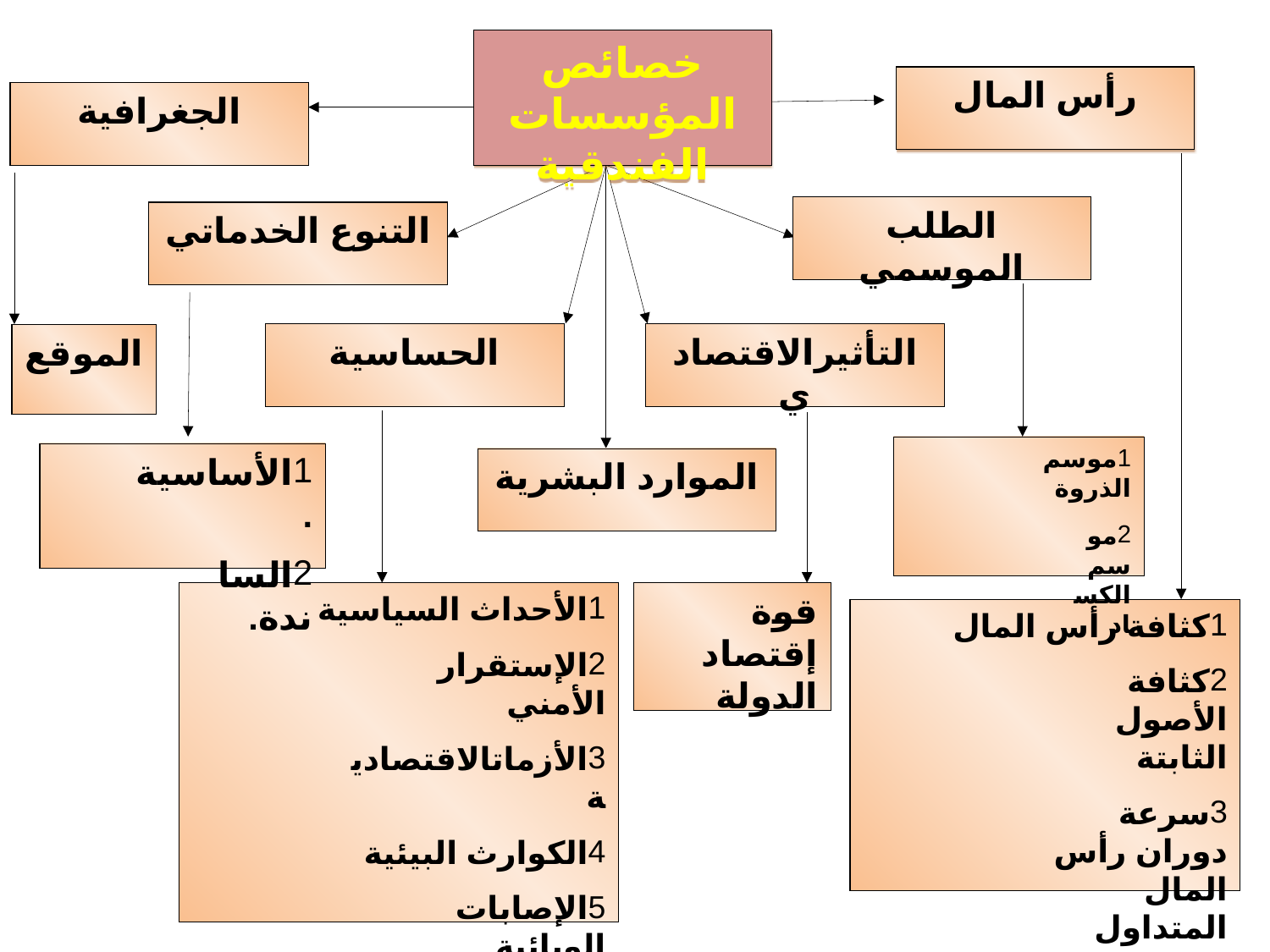

خصائص المؤسسات الفندقية

رأس المال
الجغرافية
الطلب الموسمي
التنوع الخدماتي
الحساسية
التأثيرالاقتصادي
الموارد البشرية
الموقع
موسم الذروة
موسم الكساد
الأساسية.
الساندة.
الأحداث السياسية
الإستقرار الأمني
الأزماتالاقتصادية
الكوارث البيئية
الإصابات الوبائية

قوة إقتصاد الدولة

كثافة رأس المال
كثافة الأصول الثابتة
سرعة دوران رأس المال المتداول
حجم الاستثمار الفندقي